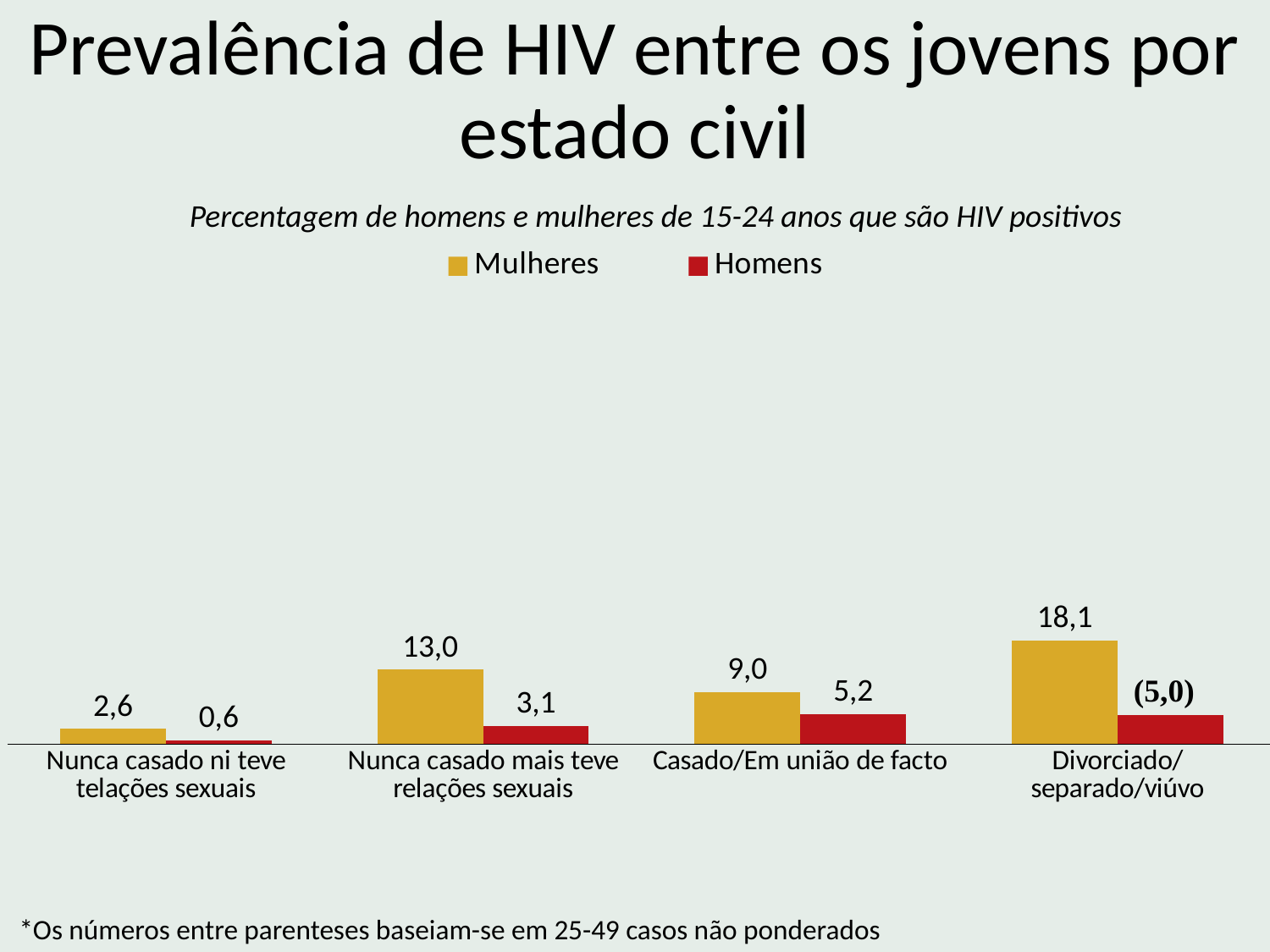

Prevalência de HIV entre os jovens por estado civil
Percentagem de homens e mulheres de 15-24 anos que são HIV positivos

### Chart

| Category | Mulheres | Homens |
|---|---|---|
| Nunca casado ni teve telações sexuais | 2.6 | 0.6 |
| Nunca casado mais teve relações sexuais | 13.0 | 3.1 |
| Casado/Em união de facto | 9.0 | 5.2 |
| Divorciado/separado/viúvo | 18.1 | 5.0 |
*Os números entre parenteses baseiam-se em 25-49 casos não ponderados